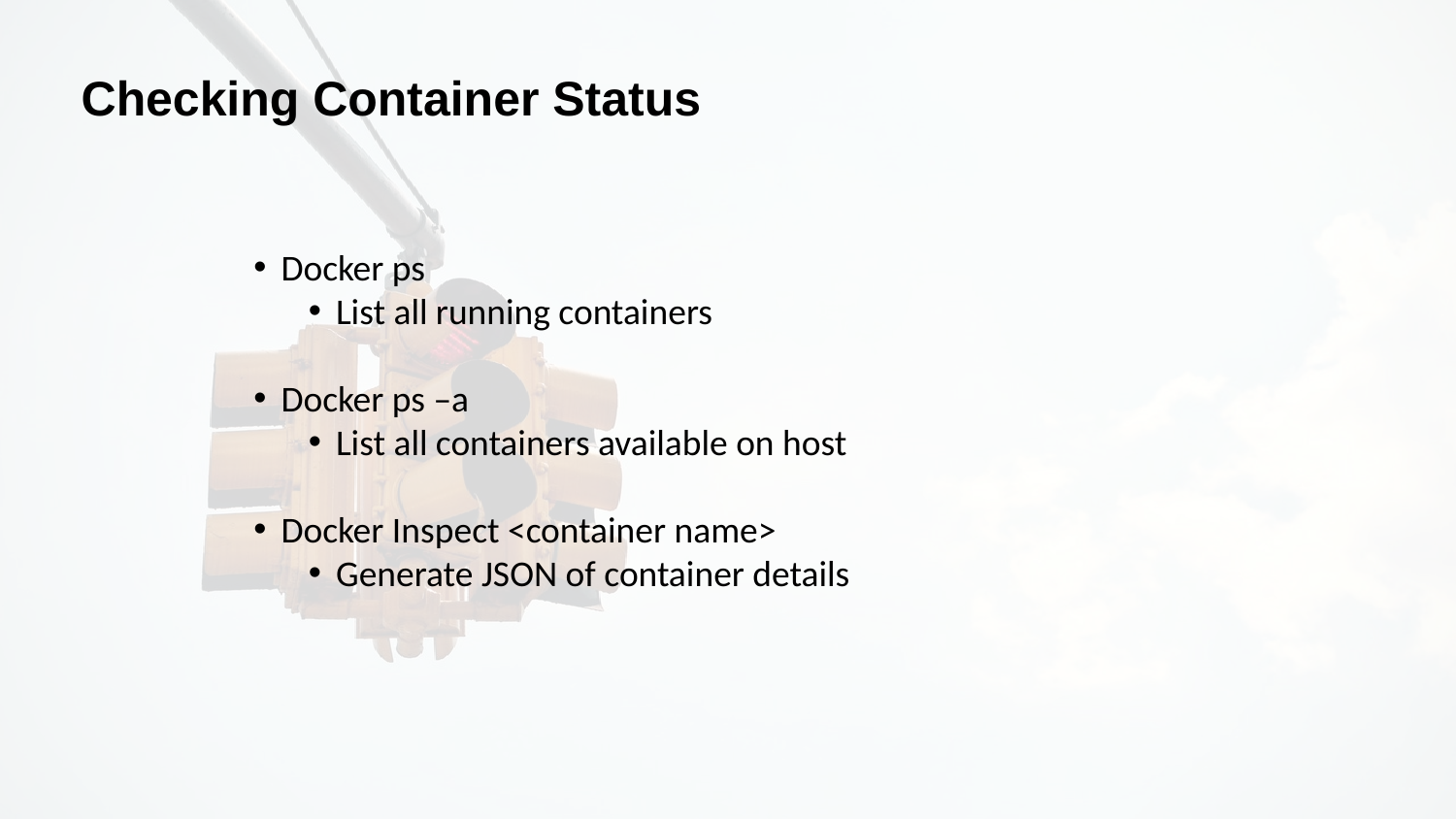

# Checking Container Status
Docker ps
List all running containers

Docker ps –a
List all containers available on host

Docker Inspect <container name>
Generate JSON of container details